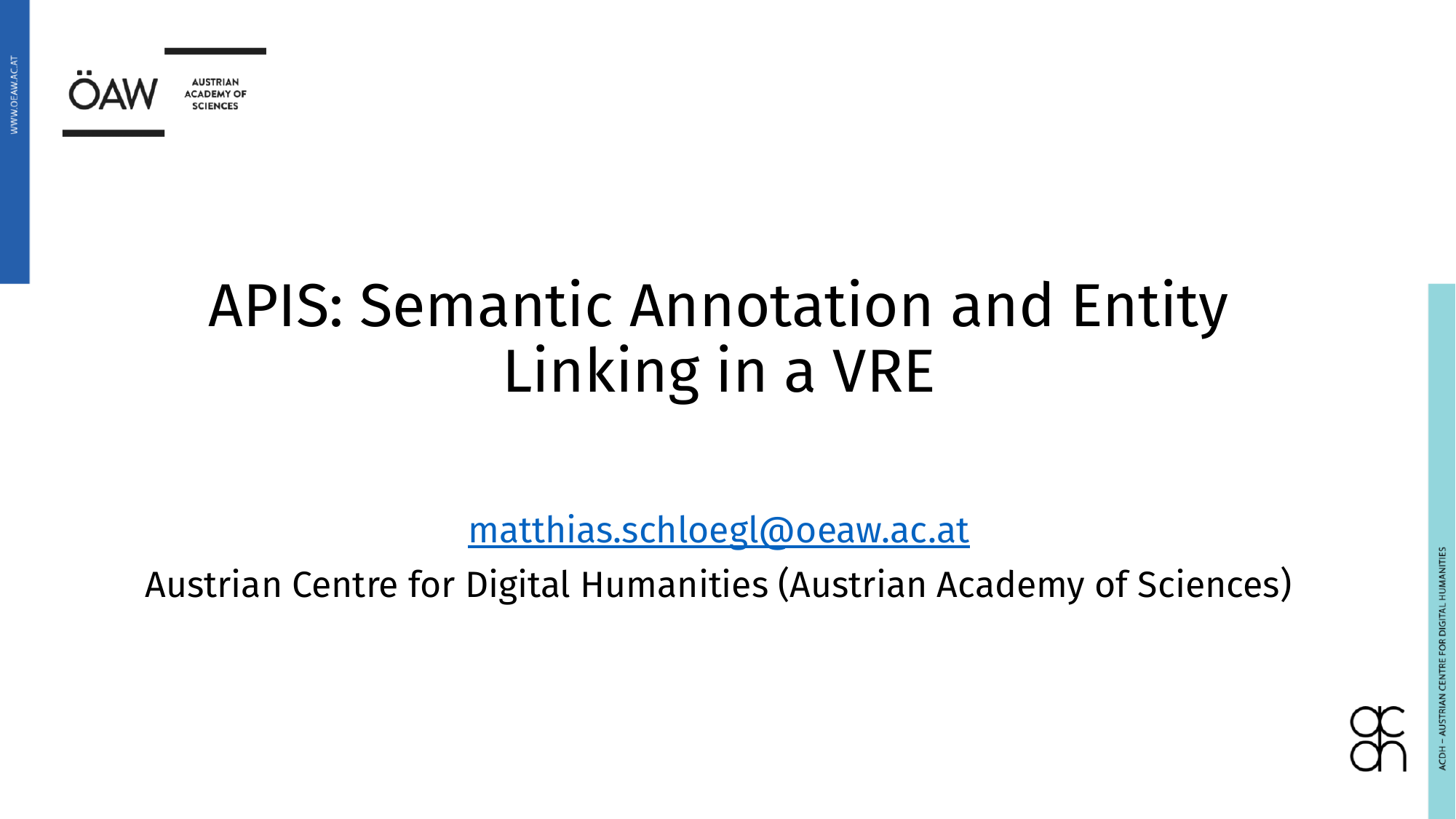

# APIS: Semantic Annotation and Entity Linking in a VRE
matthias.schloegl@oeaw.ac.at
Austrian Centre for Digital Humanities (Austrian Academy of Sciences)